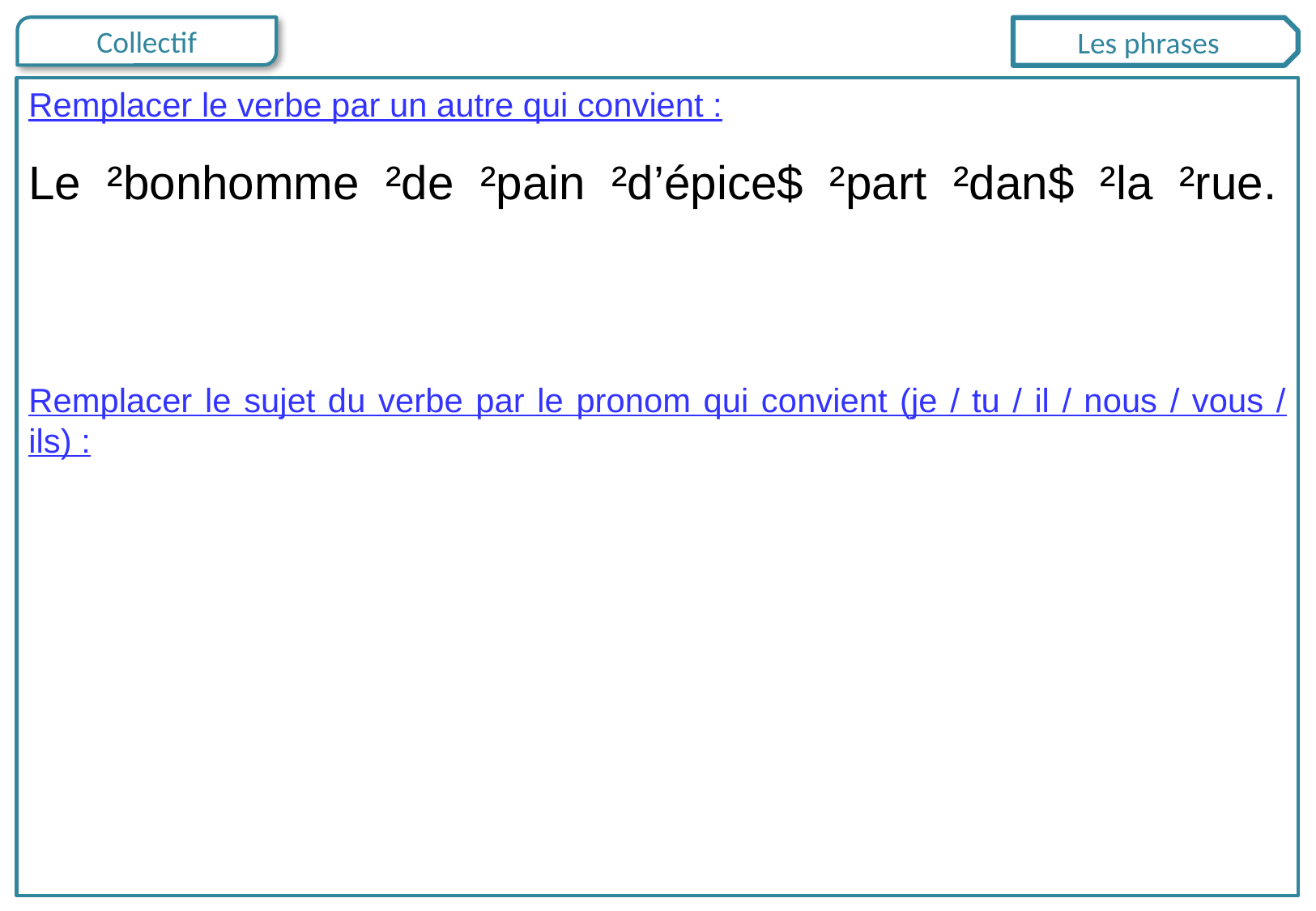

Les phrases
Remplacer le verbe par un autre qui convient :
Le  ²bonhomme  ²de  ²pain  ²d’épice$  ²part  ²dan$  ²la  ²rue.

Remplacer le sujet du verbe par le pronom qui convient (je / tu / il / nous / vous / ils) :